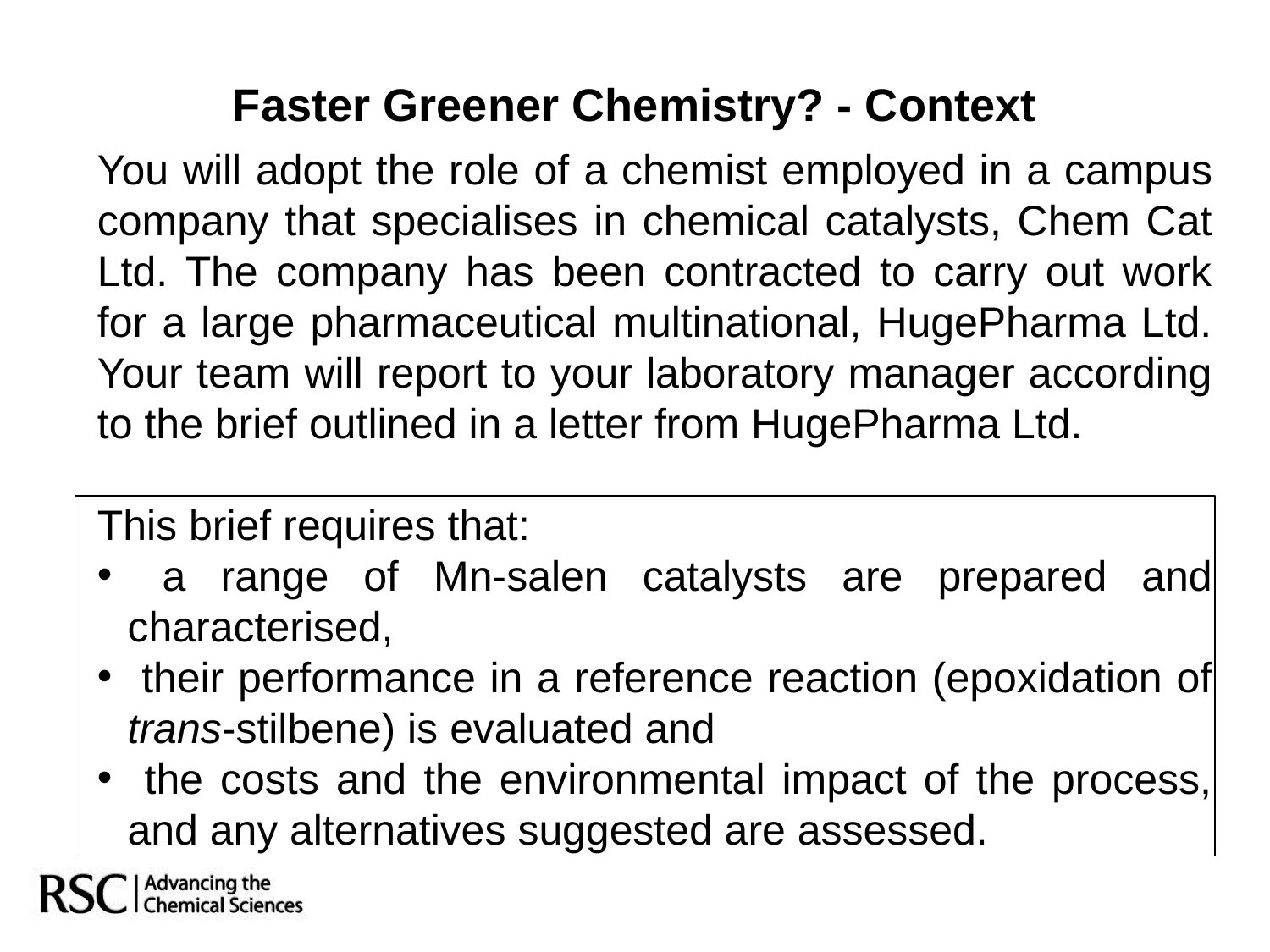

Faster Greener Chemistry? - Context
You will adopt the role of a chemist employed in a campus company that specialises in chemical catalysts, Chem Cat Ltd. The company has been contracted to carry out work for a large pharmaceutical multinational, HugePharma Ltd. Your team will report to your laboratory manager according to the brief outlined in a letter from HugePharma Ltd.

This brief requires that:
 a range of Mn-salen catalysts are prepared and characterised,
 their performance in a reference reaction (epoxidation of trans-stilbene) is evaluated and
 the costs and the environmental impact of the process, and any alternatives suggested are assessed.